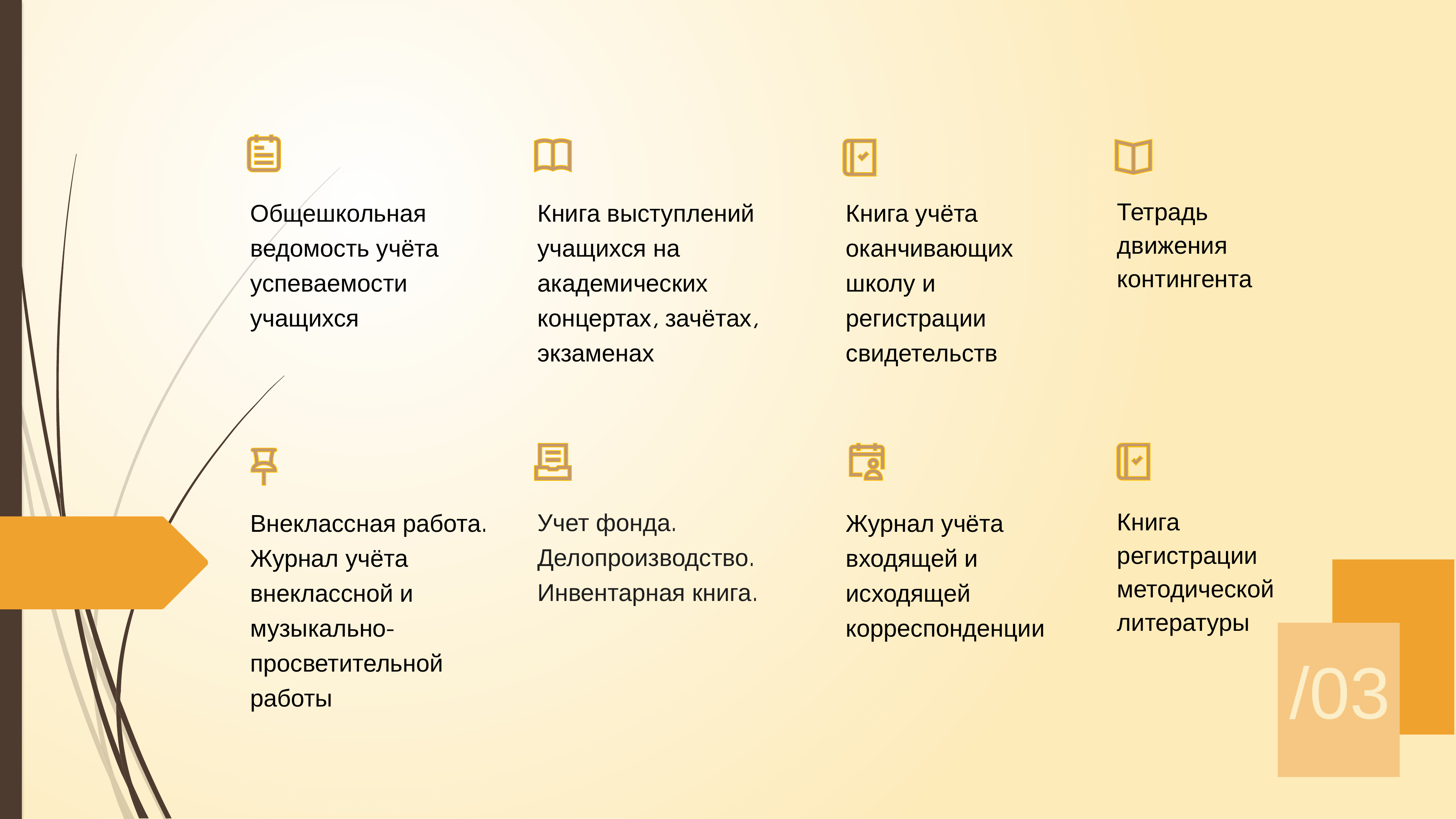

Общешкольная ведомость учёта успеваемости учащихся
Книга выступлений учащихся на академических концертах, зачётах, экзаменах
Книга учёта оканчивающих школу и регистрации свидетельств
Тетрадь движения контингента

Учет фонда. Делопроизводство. Инвентарная книга.
Внеклассная работа. Журнал учёта внеклассной и музыкально- просветительной работы
Журнал учёта входящей и исходящей корреспонденции
Книга регистрации методической литературы

/03